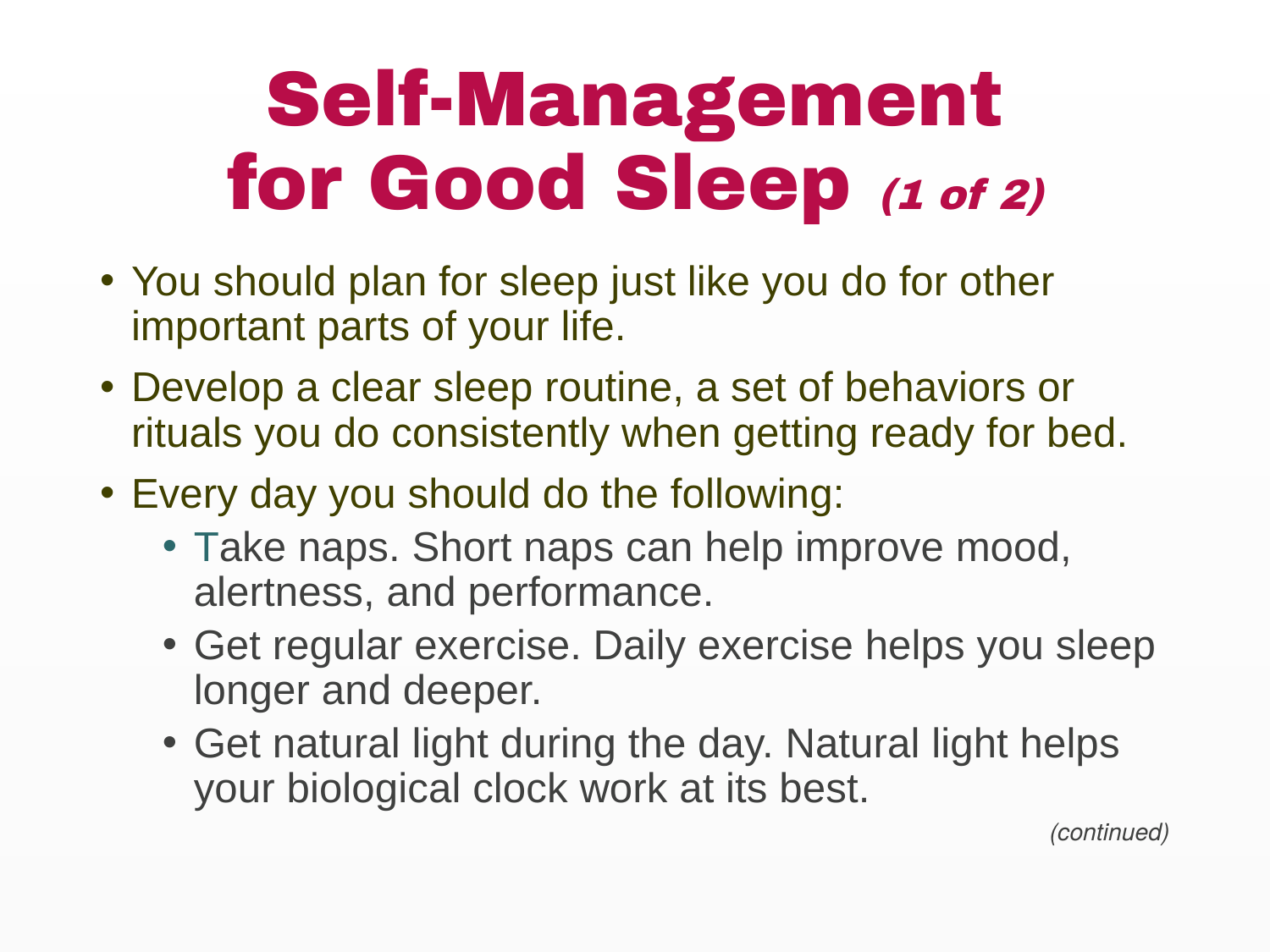

# Self-Management for Good Sleep (1 of 2)
You should plan for sleep just like you do for other important parts of your life.
Develop a clear sleep routine, a set of behaviors or rituals you do consistently when getting ready for bed.
Every day you should do the following:
Take naps. Short naps can help improve mood, alertness, and performance.
Get regular exercise. Daily exercise helps you sleep longer and deeper.
Get natural light during the day. Natural light helps your biological clock work at its best.
(continued)